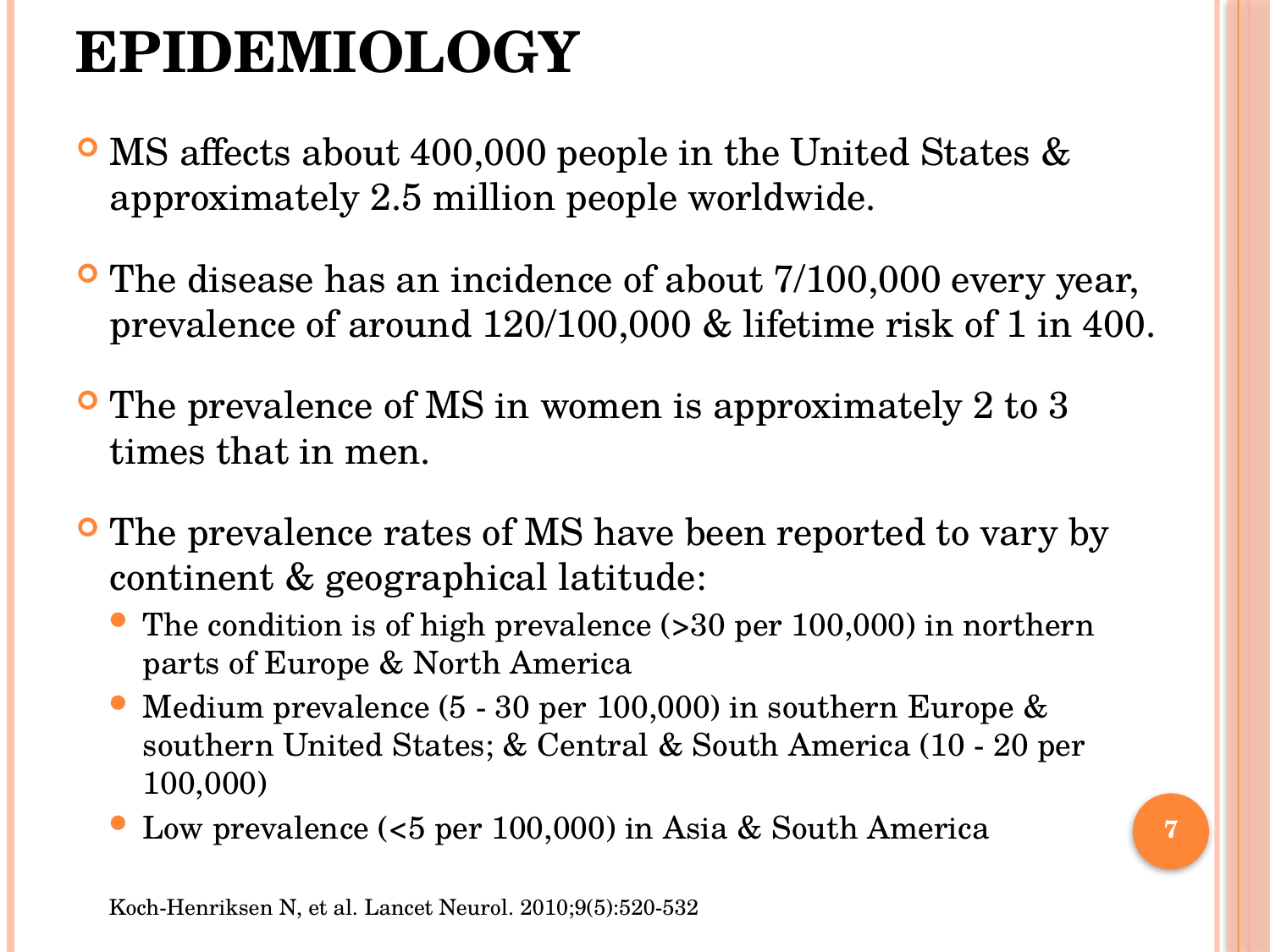

# Epidemiology
MS affects about 400,000 people in the United States & approximately 2.5 million people worldwide.

The disease has an incidence of about 7/100,000 every year, prevalence of around 120/100,000 & lifetime risk of 1 in 400.

The prevalence of MS in women is approximately 2 to 3 times that in men.

The prevalence rates of MS have been reported to vary by continent & geographical latitude:
The condition is of high prevalence (>30 per 100,000) in northern parts of Europe & North America
Medium prevalence (5 - 30 per 100,000) in southern Europe & southern United States; & Central & South America (10 - 20 per 100,000)
Low prevalence (<5 per 100,000) in Asia & South America

Koch-Henriksen N, et al. Lancet Neurol. 2010;9(5):520-532
7